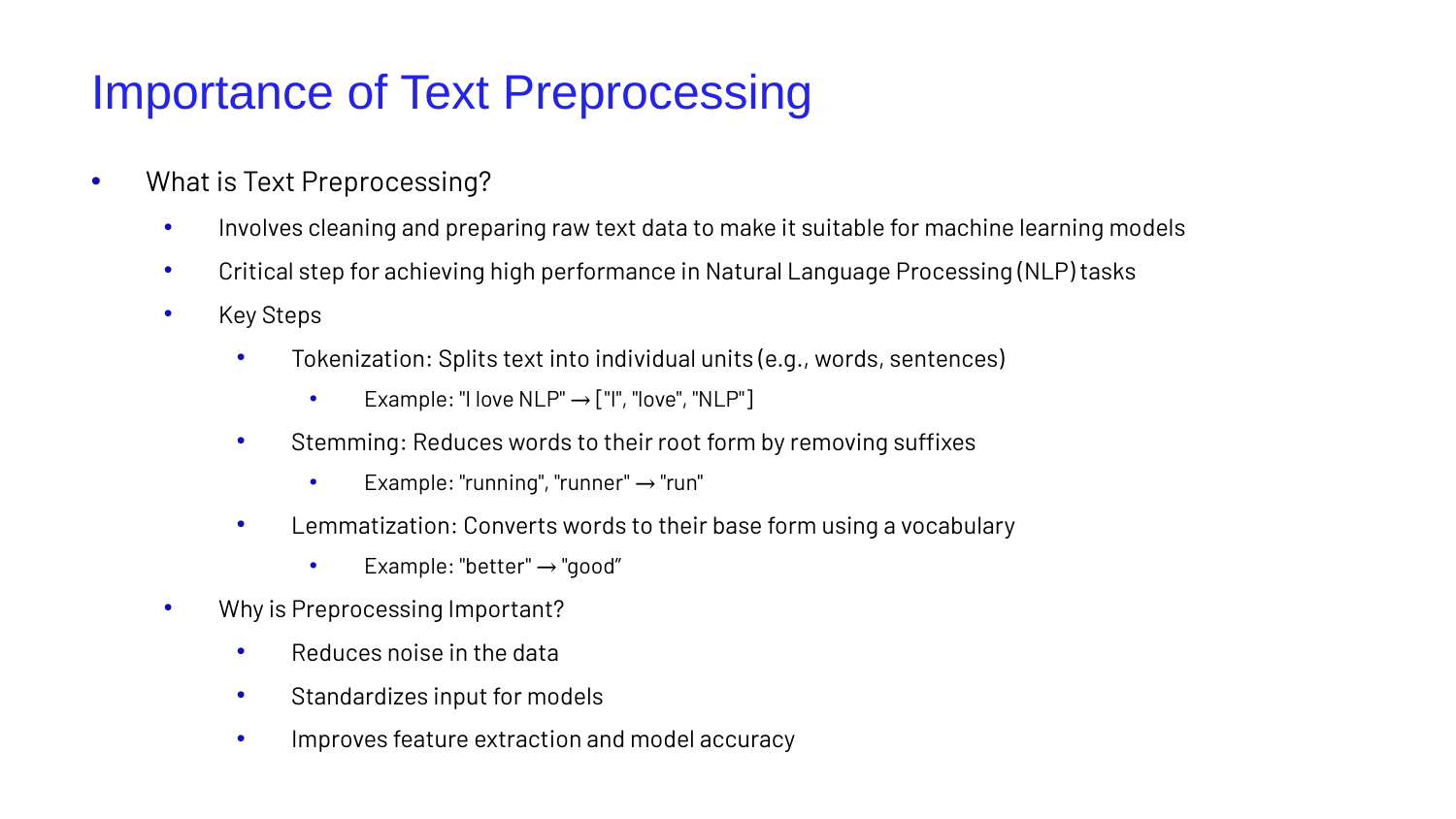

Importance of Text Preprocessing
What is Text Preprocessing?
Involves cleaning and preparing raw text data to make it suitable for machine learning models
Critical step for achieving high performance in Natural Language Processing (NLP) tasks
Key Steps
Tokenization: Splits text into individual units (e.g., words, sentences)
Example: "I love NLP" → ["I", "love", "NLP"]
Stemming: Reduces words to their root form by removing suffixes
Example: "running", "runner" → "run"
Lemmatization: Converts words to their base form using a vocabulary
Example: "better" → "good”
Why is Preprocessing Important?
Reduces noise in the data
Standardizes input for models
Improves feature extraction and model accuracy